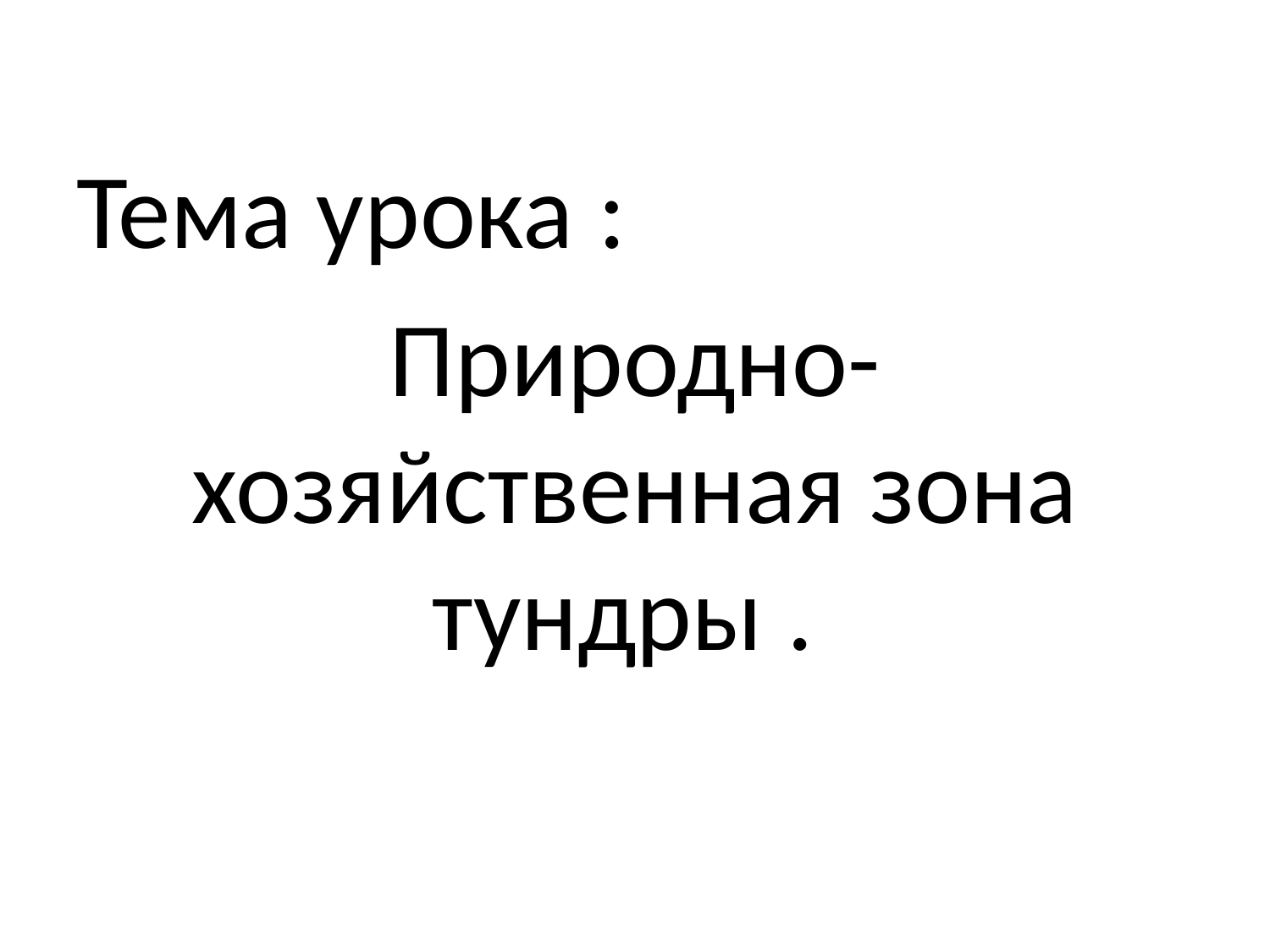

#
Тема урока :
Природно-хозяйственная зона тундры .